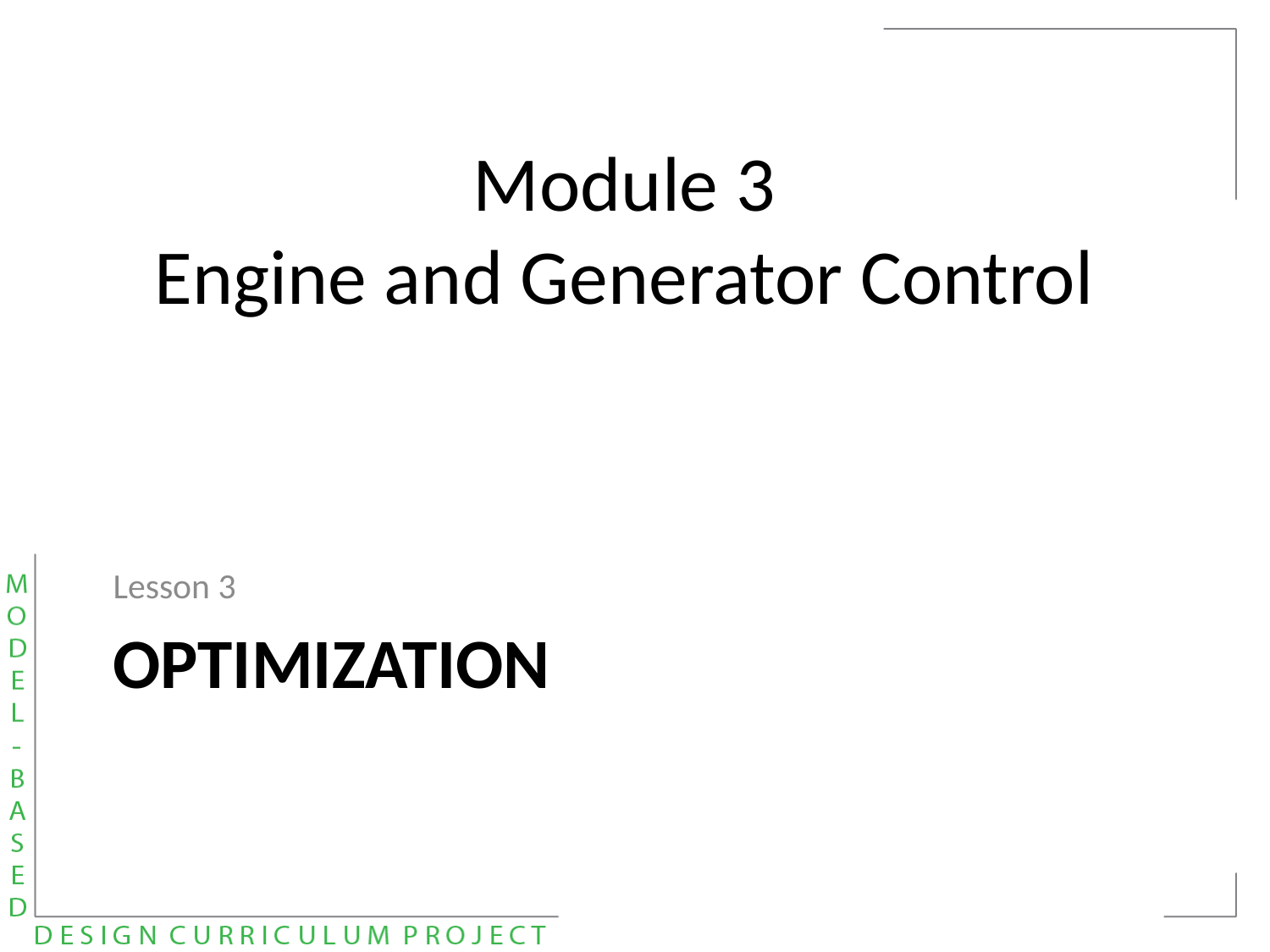

Module 3
Engine and Generator Control
Lesson 3
# optimization